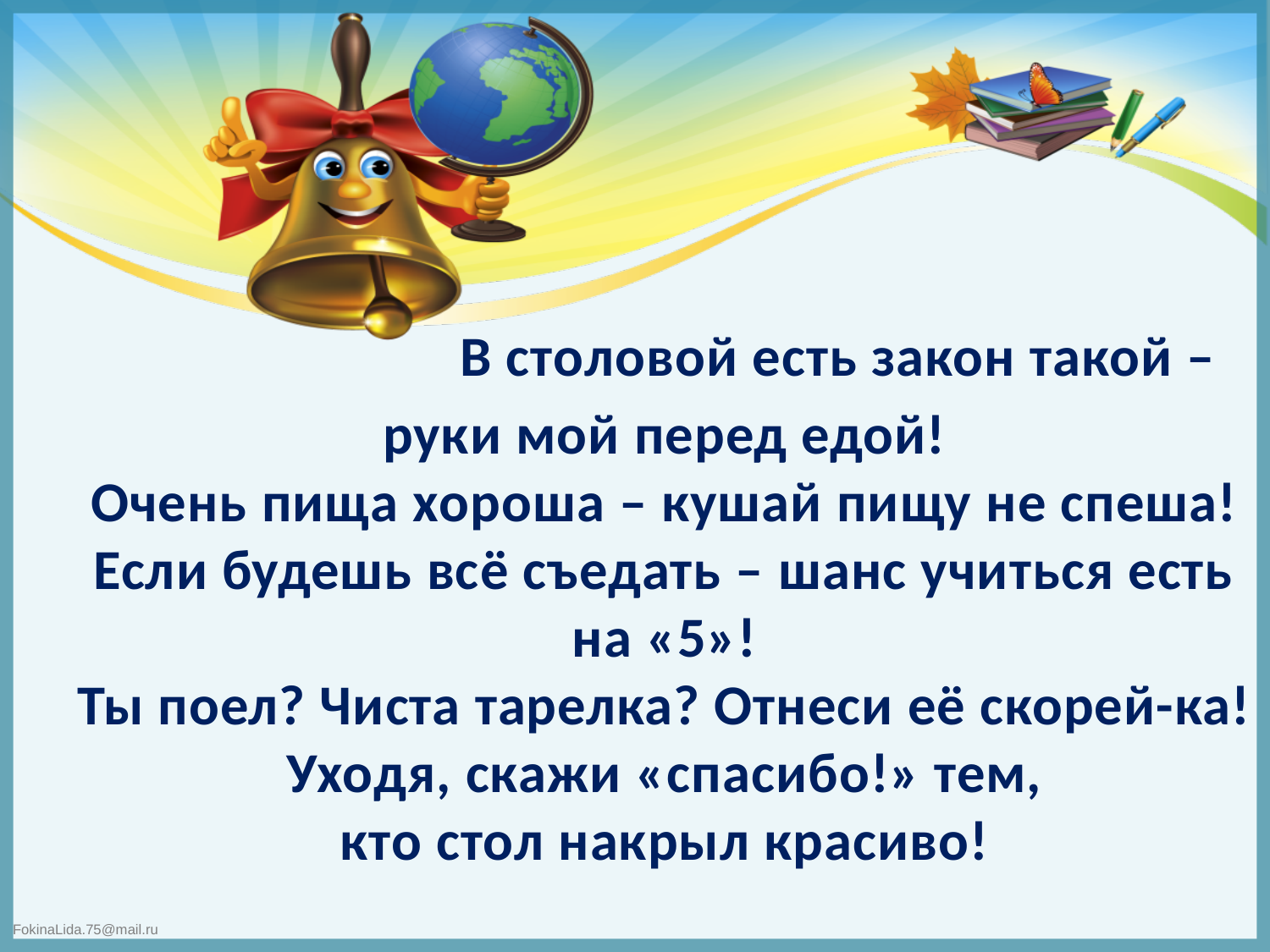

В столовой есть закон такой – руки мой перед едой!
Очень пища хороша – кушай пищу не спеша!
Если будешь всё съедать – шанс учиться есть на «5»!
Ты поел? Чиста тарелка? Отнеси её скорей-ка!
Уходя, скажи «спасибо!» тем,
кто стол накрыл красиво!